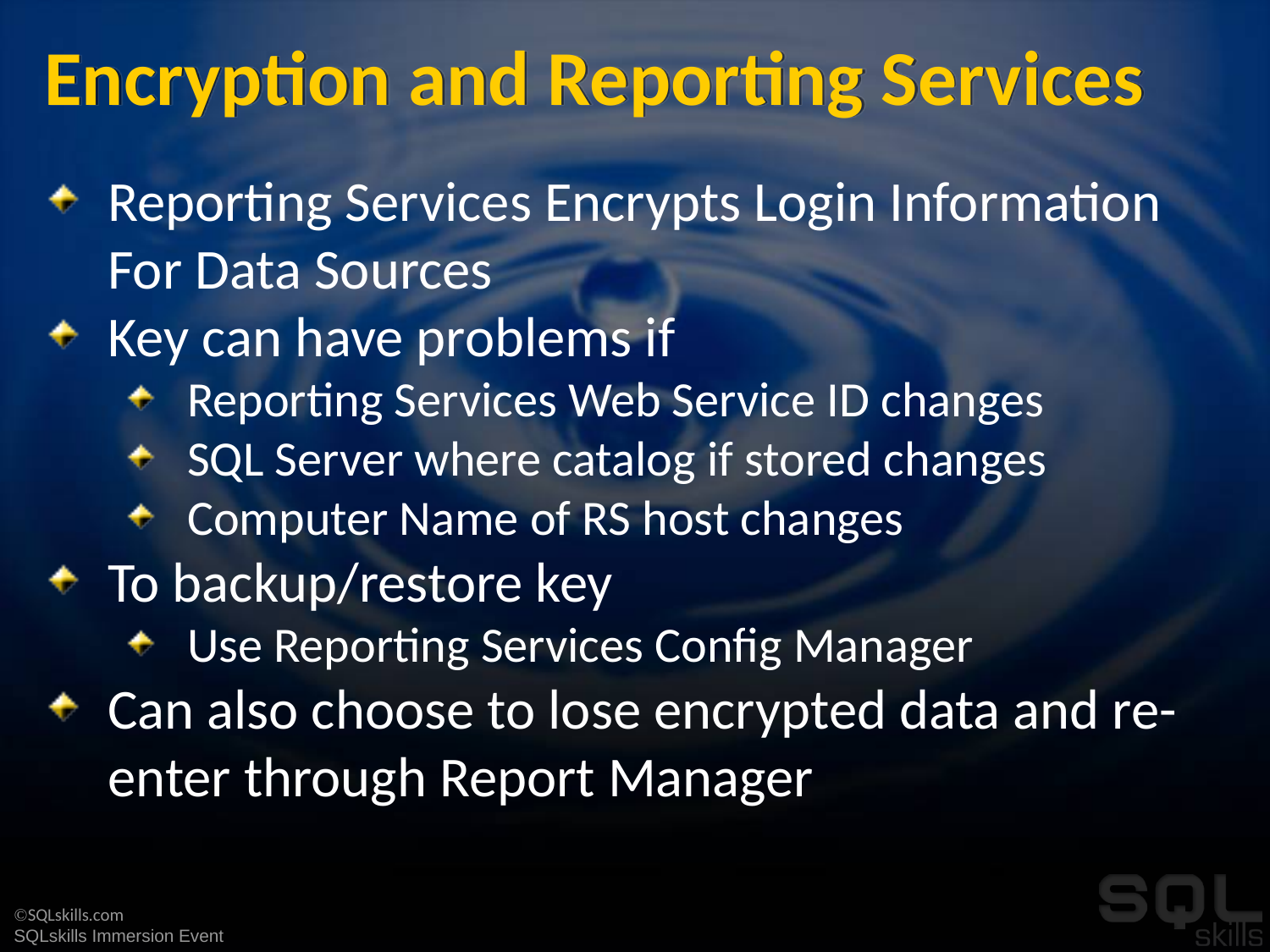

# Encryption and Reporting Services
Reporting Services Encrypts Login Information For Data Sources
Key can have problems if
Reporting Services Web Service ID changes
SQL Server where catalog if stored changes
Computer Name of RS host changes
To backup/restore key
Use Reporting Services Config Manager
Can also choose to lose encrypted data and re-enter through Report Manager